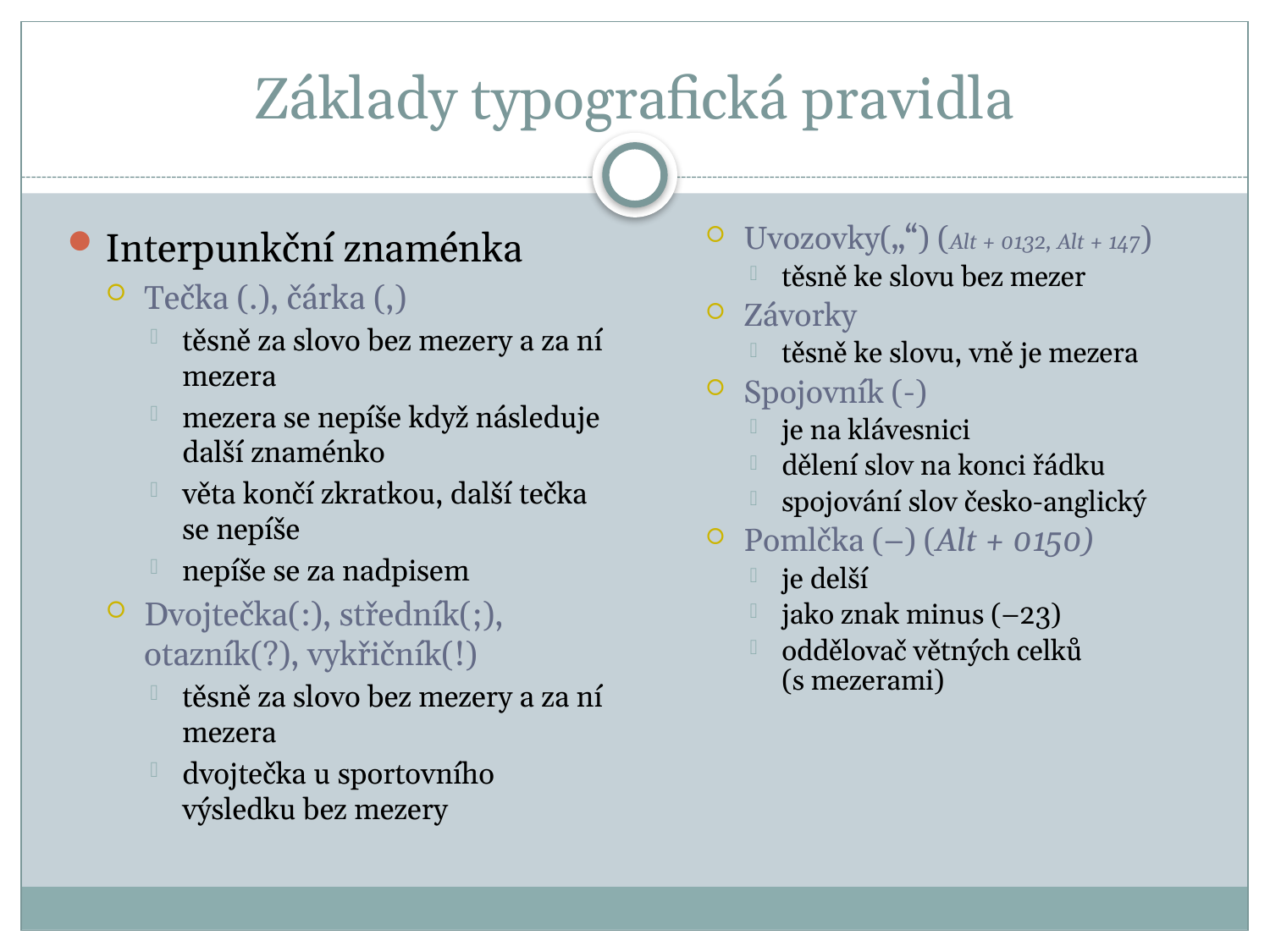

# Základy typografická pravidla
Interpunkční znaménka
Tečka (.), čárka (,)
těsně za slovo bez mezery a za ní mezera
mezera se nepíše když následuje další znaménko
věta končí zkratkou, další tečka se nepíše
nepíše se za nadpisem
Dvojtečka(:), středník(;), otazník(?), vykřičník(!)
těsně za slovo bez mezery a za ní mezera
dvojtečka u sportovního výsledku bez mezery

Uvozovky(„“) (Alt + 0132, Alt + 147)
těsně ke slovu bez mezer
Závorky
těsně ke slovu, vně je mezera
Spojovník (-)
je na klávesnici
dělení slov na konci řádku
spojování slov česko-anglický
Pomlčka (–) (Alt + 0150)
je delší
jako znak minus (–23)
oddělovač větných celků
(s mezerami)